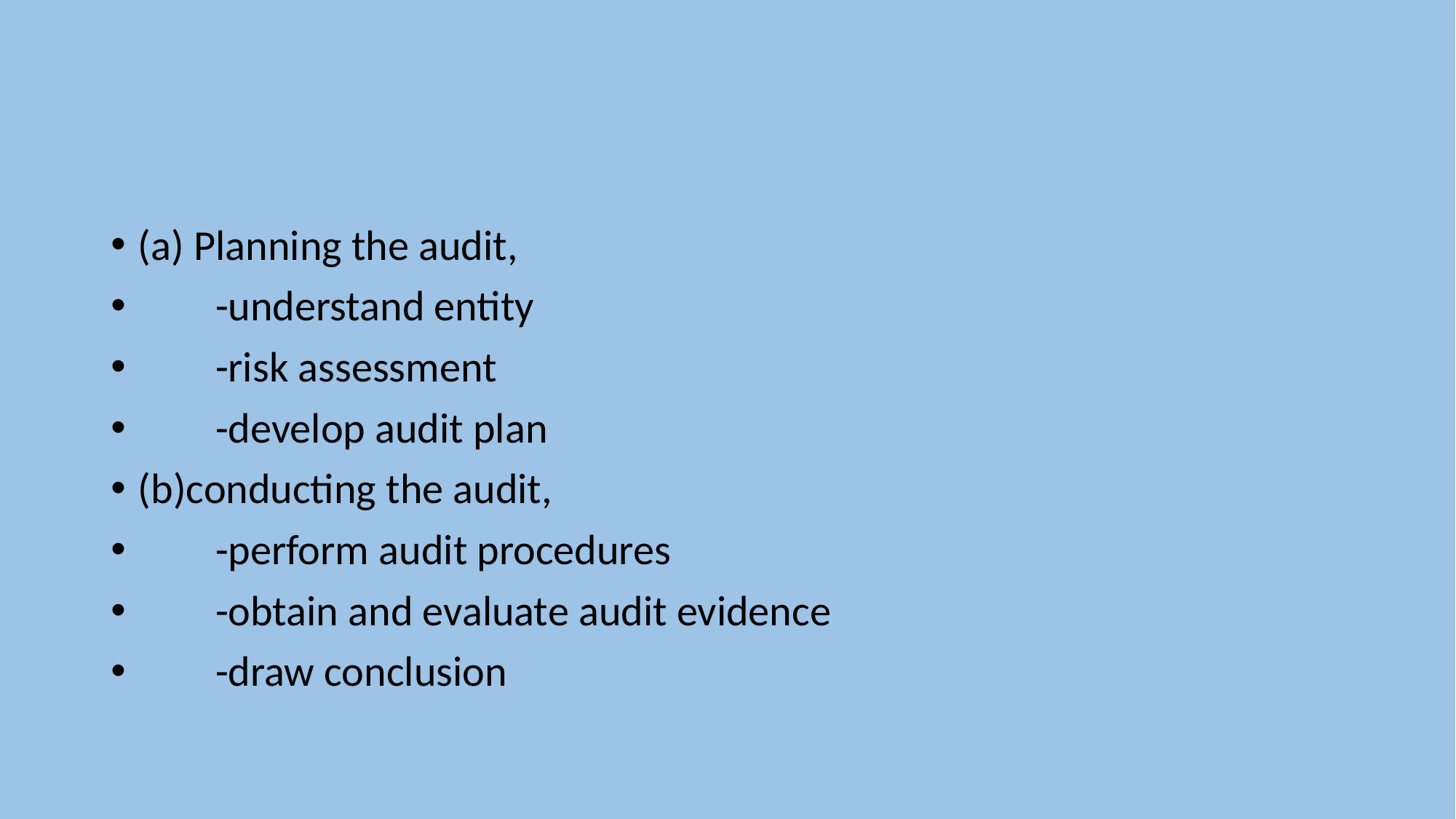

(a) Planning the audit,
        -understand entity
        -risk assessment
        -develop audit plan
(b)conducting the audit,
        -perform audit procedures
        -obtain and evaluate audit evidence
        -draw conclusion